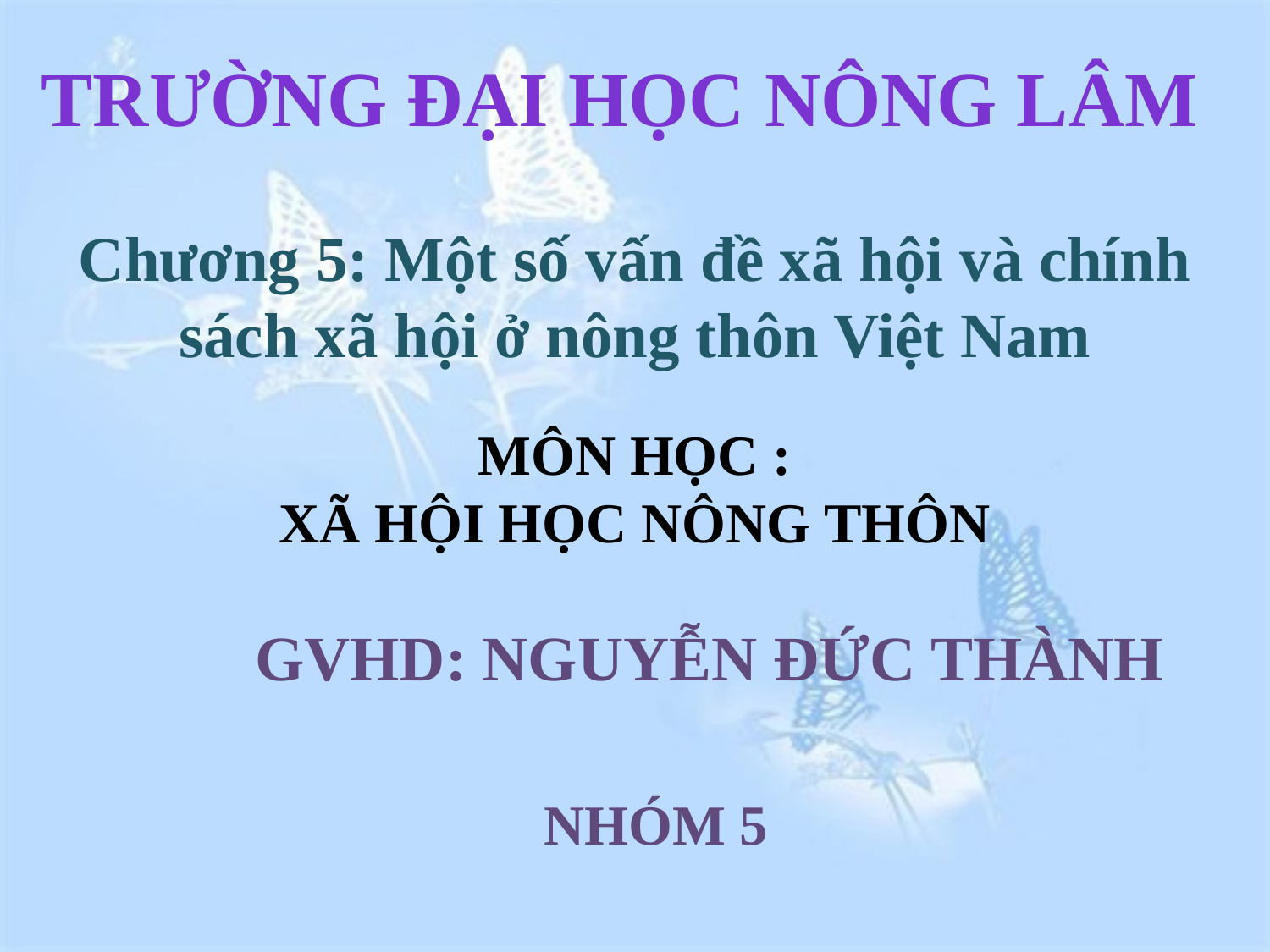

TRƯỜNG ĐẠI HỌC NÔNG LÂM
Chương 5: Một số vấn đề xã hội và chính sách xã hội ở nông thôn Việt Nam
MÔN HỌC :
 XÃ HỘI HỌC NÔNG THÔN

# GVHD: NGUYỄN ĐỨC THÀNH
NHÓM 5